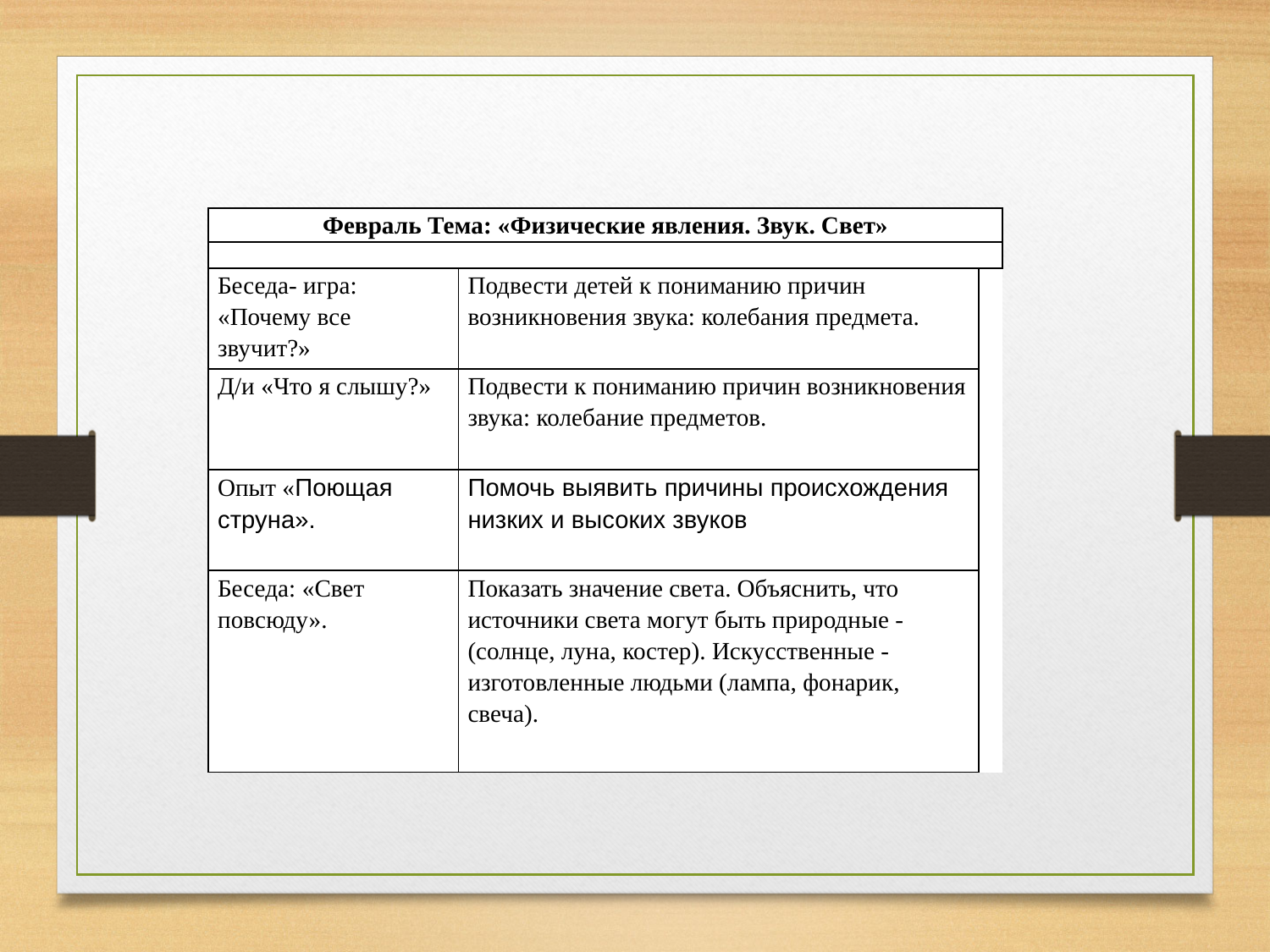

| Февраль Тема: «Физические явления. Звук. Свет» |  |  |
| --- | --- | --- |
|  |  |  |
| Беседа- игра: «Почему все звучит?» | Подвести детей к пониманию причин возникновения звука: колебания предмета. |  |
| Д/и «Что я слышу?» | Подвести к пониманию причин возникновения звука: колебание предметов. |  |
| Опыт «Поющая струна». | Помочь выявить причины происхождения низких и высоких звуков |  |
| Беседа: «Свет повсюду». | Показать значение света. Объяснить, что источники света могут быть природные - (солнце, луна, костер). Искусственные - изготовленные людьми (лампа, фонарик, свеча). |  |